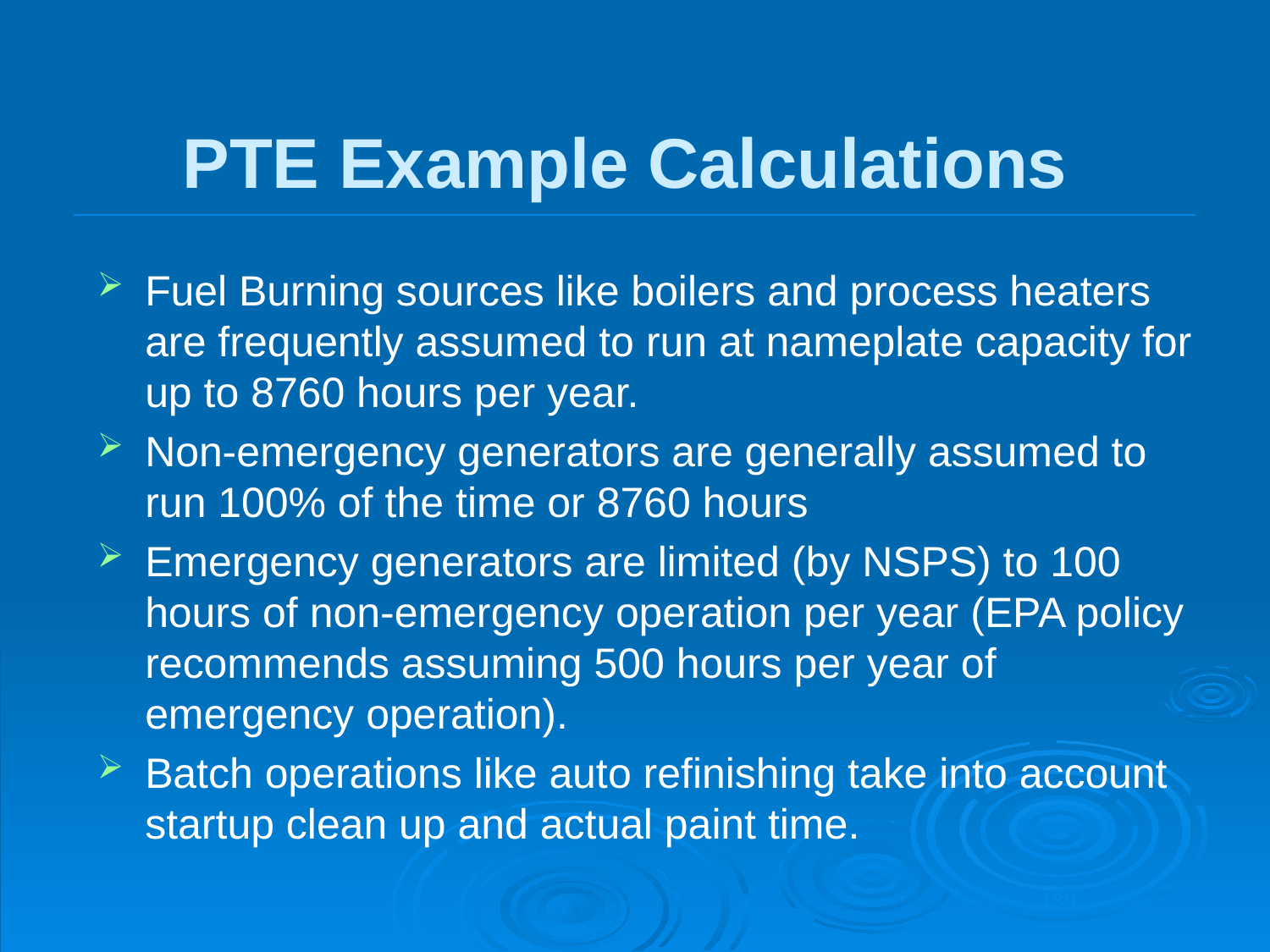

# PTE Example Calculations
Fuel Burning sources like boilers and process heaters are frequently assumed to run at nameplate capacity for up to 8760 hours per year.
Non-emergency generators are generally assumed to run 100% of the time or 8760 hours
Emergency generators are limited (by NSPS) to 100 hours of non-emergency operation per year (EPA policy recommends assuming 500 hours per year of emergency operation).
Batch operations like auto refinishing take into account startup clean up and actual paint time.

139